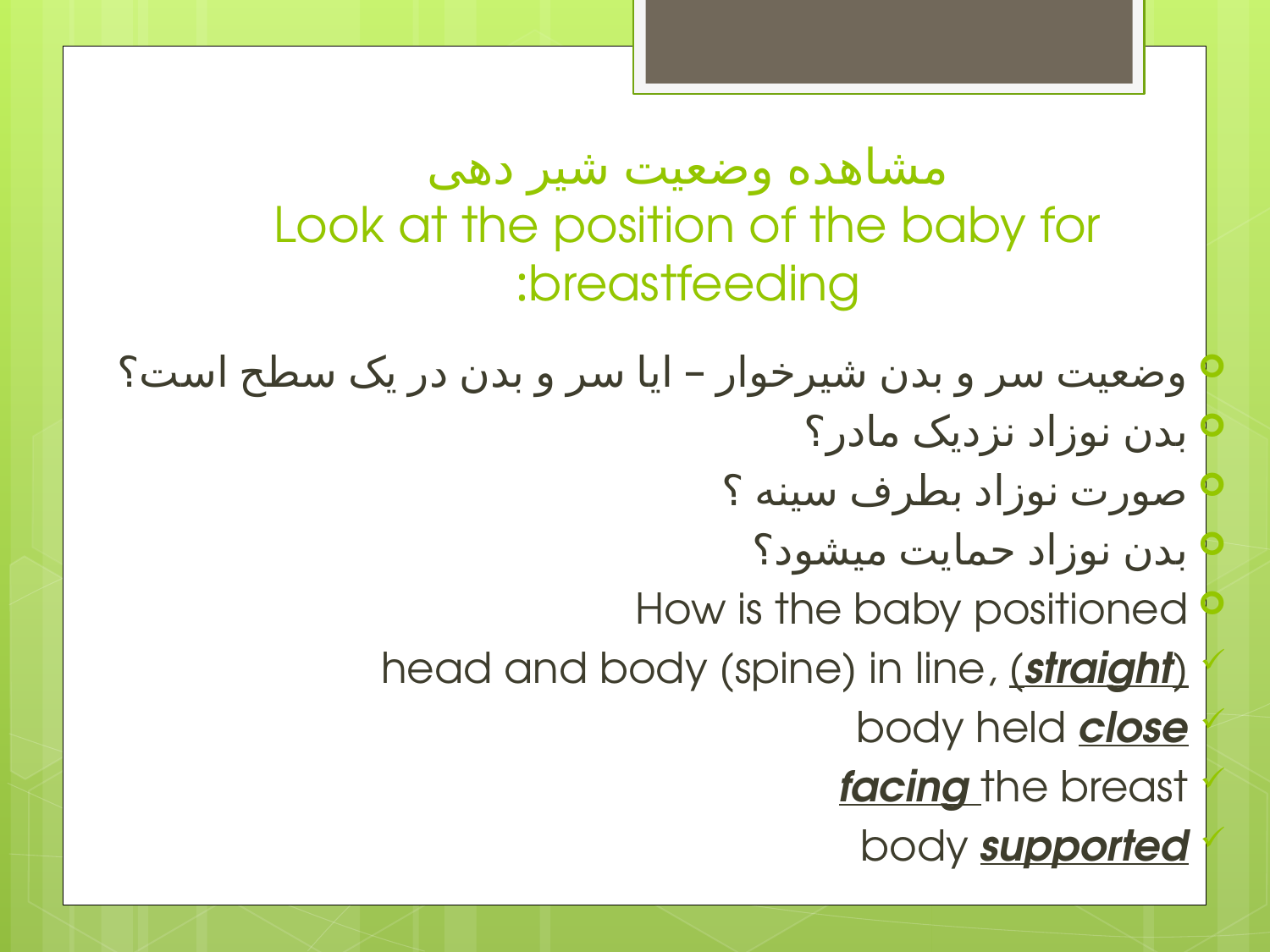

# مشاهده وضعیت شیر دهی Look at the position of the baby for breastfeeding:
وضعیت سر و بدن شیرخوار – ایا سر و بدن در یک سطح است؟
بدن نوزاد نزدیک مادر؟
صورت نوزاد بطرف سینه ؟
بدن نوزاد حمایت میشود؟
How is the baby positioned
head and body (spine) in line, (straight)
body held close
facing the breast
body supported